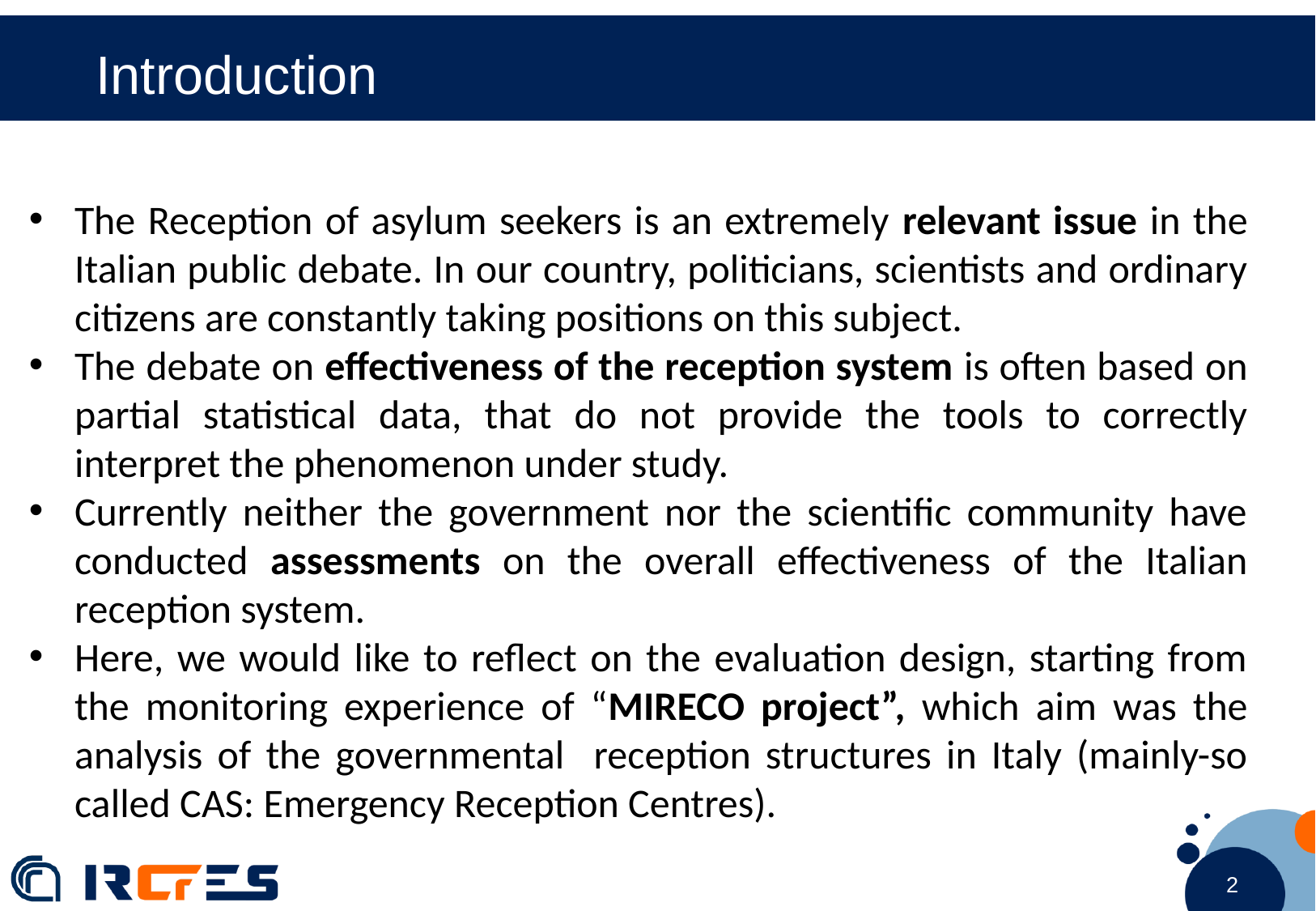

Introduction
The Reception of asylum seekers is an extremely relevant issue in the Italian public debate. In our country, politicians, scientists and ordinary citizens are constantly taking positions on this subject.
The debate on effectiveness of the reception system is often based on partial statistical data, that do not provide the tools to correctly interpret the phenomenon under study.
Currently neither the government nor the scientific community have conducted assessments on the overall effectiveness of the Italian reception system.
Here, we would like to reflect on the evaluation design, starting from the monitoring experience of “MIRECO project”, which aim was the analysis of the governmental  reception structures in Italy (mainly-so called CAS: Emergency Reception Centres).